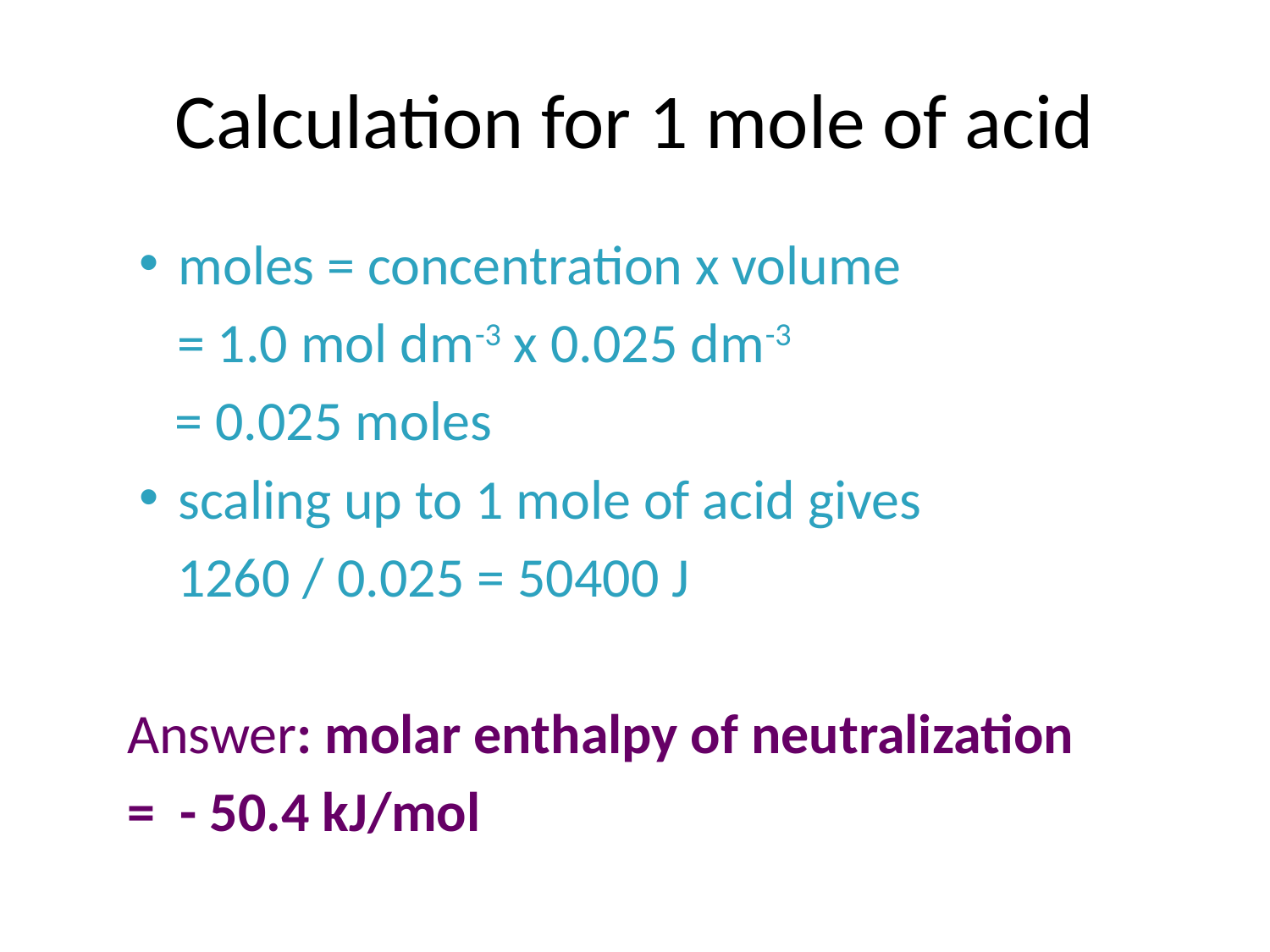

# Calculation for 1 mole of acid
moles = concentration x volume
   = 1.0 mol dm-3 x 0.025 dm-3
     = 0.025 moles
scaling up to 1 mole of acid gives
   1260 / 0.025 = 50400 J

    Answer: molar enthalpy of neutralization
    =  - 50.4 kJ/mol